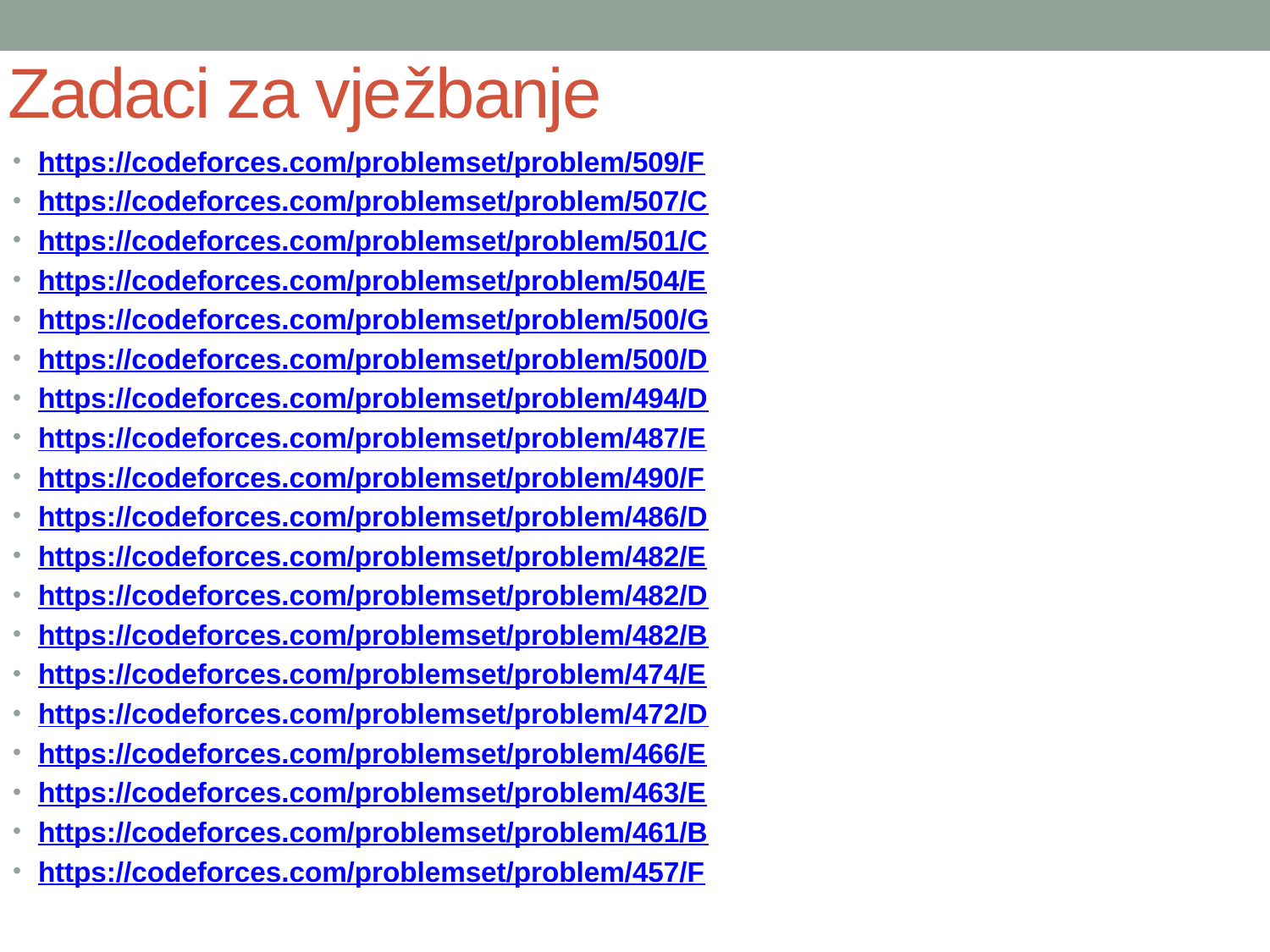

# Zadaci za vježbanje
https://codeforces.com/problemset/problem/509/F
https://codeforces.com/problemset/problem/507/C
https://codeforces.com/problemset/problem/501/C
https://codeforces.com/problemset/problem/504/E
https://codeforces.com/problemset/problem/500/G
https://codeforces.com/problemset/problem/500/D
https://codeforces.com/problemset/problem/494/D
https://codeforces.com/problemset/problem/487/E
https://codeforces.com/problemset/problem/490/F
https://codeforces.com/problemset/problem/486/D
https://codeforces.com/problemset/problem/482/E
https://codeforces.com/problemset/problem/482/D
https://codeforces.com/problemset/problem/482/B
https://codeforces.com/problemset/problem/474/E
https://codeforces.com/problemset/problem/472/D
https://codeforces.com/problemset/problem/466/E
https://codeforces.com/problemset/problem/463/E
https://codeforces.com/problemset/problem/461/B
https://codeforces.com/problemset/problem/457/F